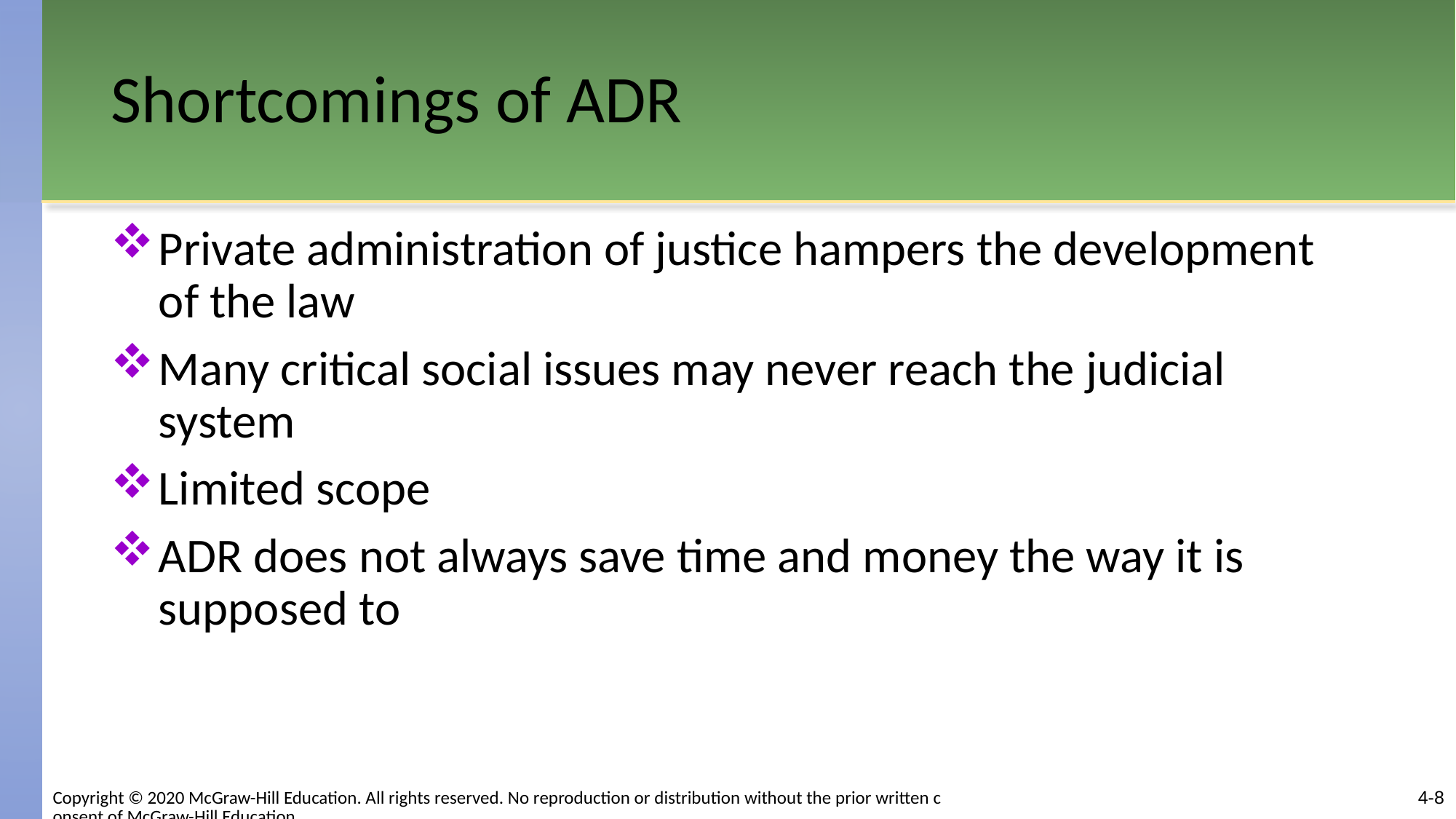

# Shortcomings of ADR
Private administration of justice hampers the development of the law
Many critical social issues may never reach the judicial system
Limited scope
ADR does not always save time and money the way it is supposed to
4-8
Copyright © 2020 McGraw-Hill Education. All rights reserved. No reproduction or distribution without the prior written consent of McGraw-Hill Education.